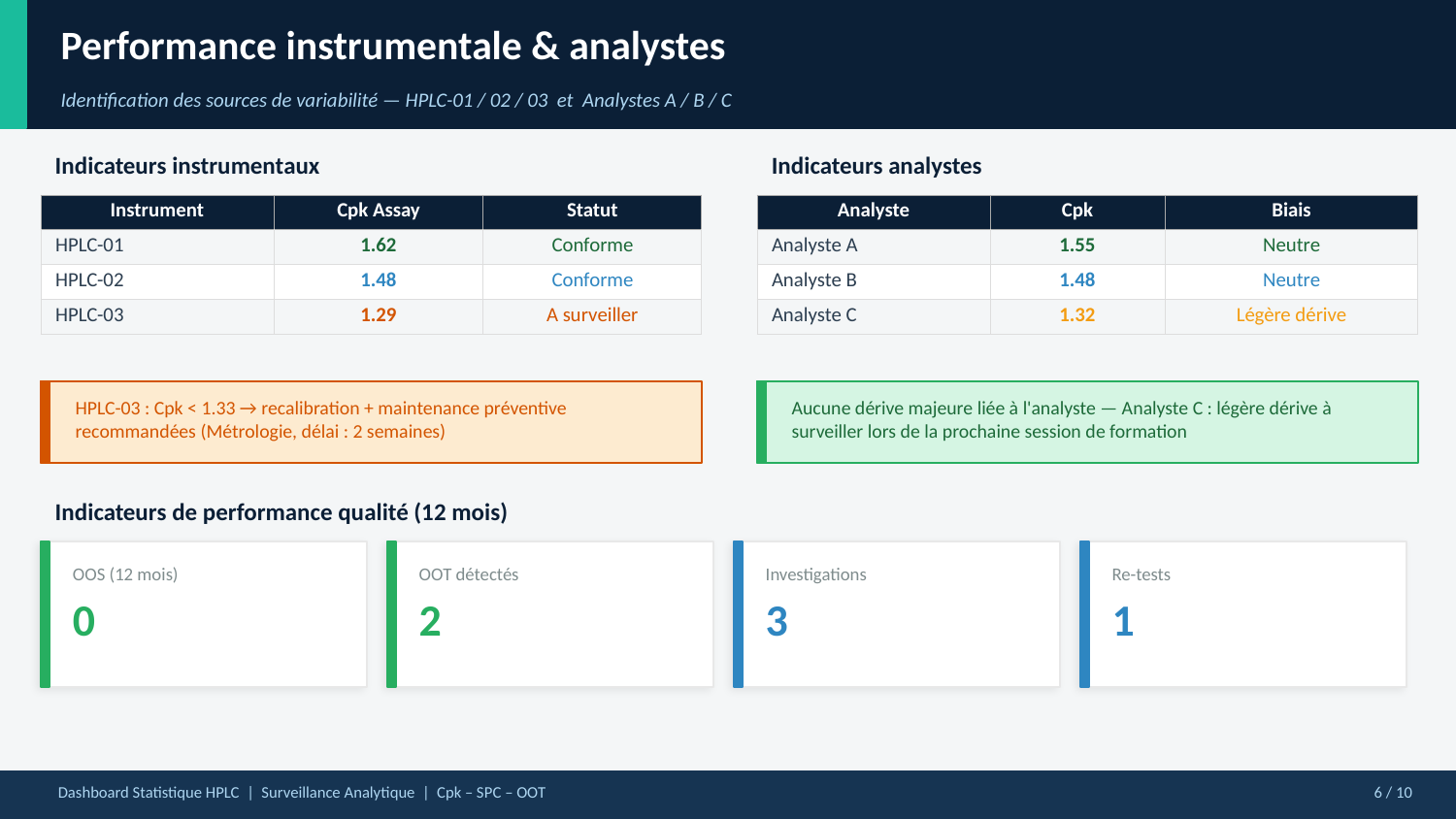

Performance instrumentale & analystes
Identification des sources de variabilité — HPLC-01 / 02 / 03  et  Analystes A / B / C
Indicateurs instrumentaux
Indicateurs analystes
| Instrument | Cpk Assay | Statut |
| --- | --- | --- |
| HPLC-01 | 1.62 | Conforme |
| HPLC-02 | 1.48 | Conforme |
| HPLC-03 | 1.29 | A surveiller |
| Analyste | Cpk | Biais |
| --- | --- | --- |
| Analyste A | 1.55 | Neutre |
| Analyste B | 1.48 | Neutre |
| Analyste C | 1.32 | Légère dérive |

HPLC-03 : Cpk < 1.33 → recalibration + maintenance préventive recommandées (Métrologie, délai : 2 semaines)
Aucune dérive majeure liée à l'analyste — Analyste C : légère dérive à surveiller lors de la prochaine session de formation
Indicateurs de performance qualité (12 mois)

OOS (12 mois)
OOT détectés
Investigations
Re-tests
0
2
3
1

Dashboard Statistique HPLC  |  Surveillance Analytique  |  Cpk – SPC – OOT
6 / 10